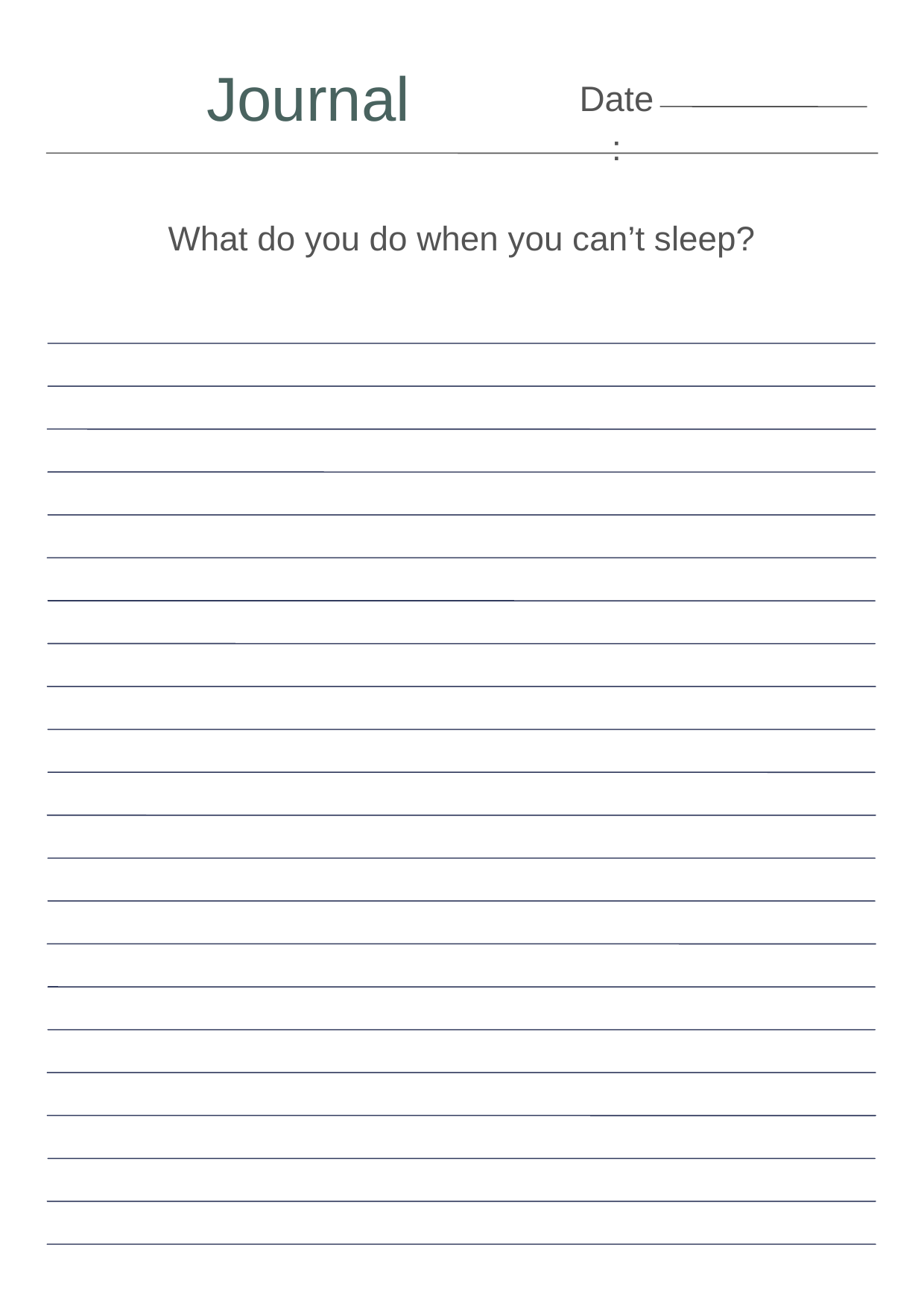

Journal
Date:

What do you do when you can’t sleep?